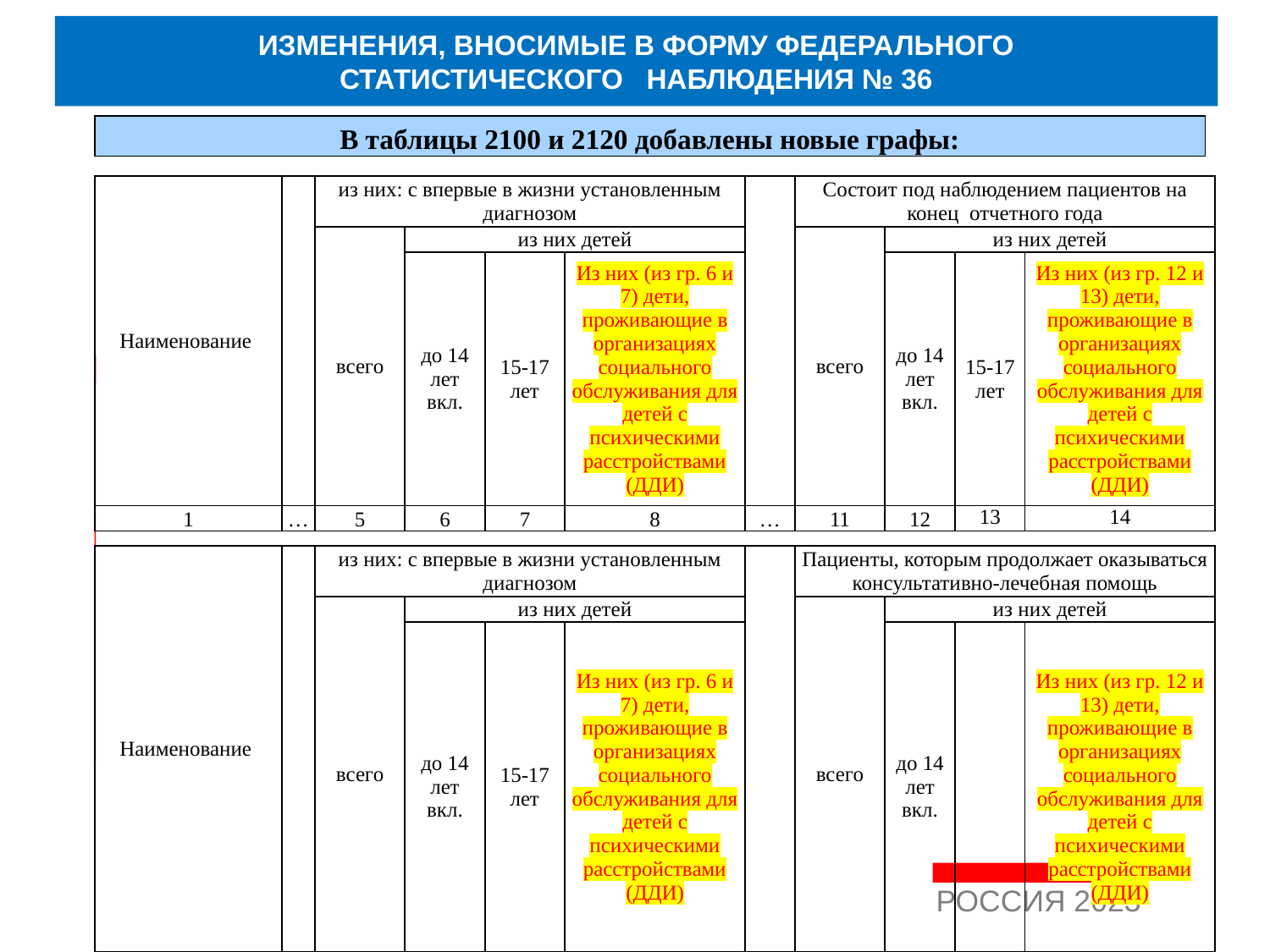

ИЗМЕНЕНИЯ, ВНОСИМЫЕ В ФОРМУ ФЕДЕРАЛЬНОГО
СТАТИСТИЧЕСКОГО   НАБЛЮДЕНИЯ № 36

В таблицы 2100 и 2120 добавлены новые графы:

| Наименование |  | из них: с впервые в жизни установленным диагнозом |  |  |  |  | Состоит под наблюдением пациентов на конец отчетного года |  |  |  |
| --- | --- | --- | --- | --- | --- | --- | --- | --- | --- | --- |
|  |  | всего | из них детей |  |  |  | всего | из них детей |  |  |
|  |  |  | до 14 лет вкл. | 15-17 лет | Из них (из гр. 6 и 7) дети, проживающие в организациях социального обслуживания для детей с психическими расстройствами (ДДИ) |  |  | до 14 лет вкл. | 15-17 лет | Из них (из гр. 12 и 13) дети, проживающие в организациях социального обслуживания для детей с психическими расстройствами (ДДИ) |
| 1 | … | 5 | 6 | 7 | 8 | … | 11 | 12 | 13 | 14 |
| Наименование |  | из них: с впервые в жизни установленным диагнозом |  |  |  |  | Пациенты, которым продолжает оказываться консультативно-лечебная помощь |  |  |  |
| --- | --- | --- | --- | --- | --- | --- | --- | --- | --- | --- |
|  |  | всего | из них детей |  |  |  | всего | из них детей |  |  |
|  |  |  | до 14 лет вкл. | 15-17 лет | Из них (из гр. 6 и 7) дети, проживающие в организациях социального обслуживания для детей с психическими расстройствами (ДДИ) |  |  | до 14 лет вкл. |  | Из них (из гр. 12 и 13) дети, проживающие в организациях социального обслуживания для детей с психическими расстройствами (ДДИ) |
| 1 | … | 5 | 6 | 7 | 8 | … | 11 | 12 | 13 | 14 |

РОССИЯ 2023